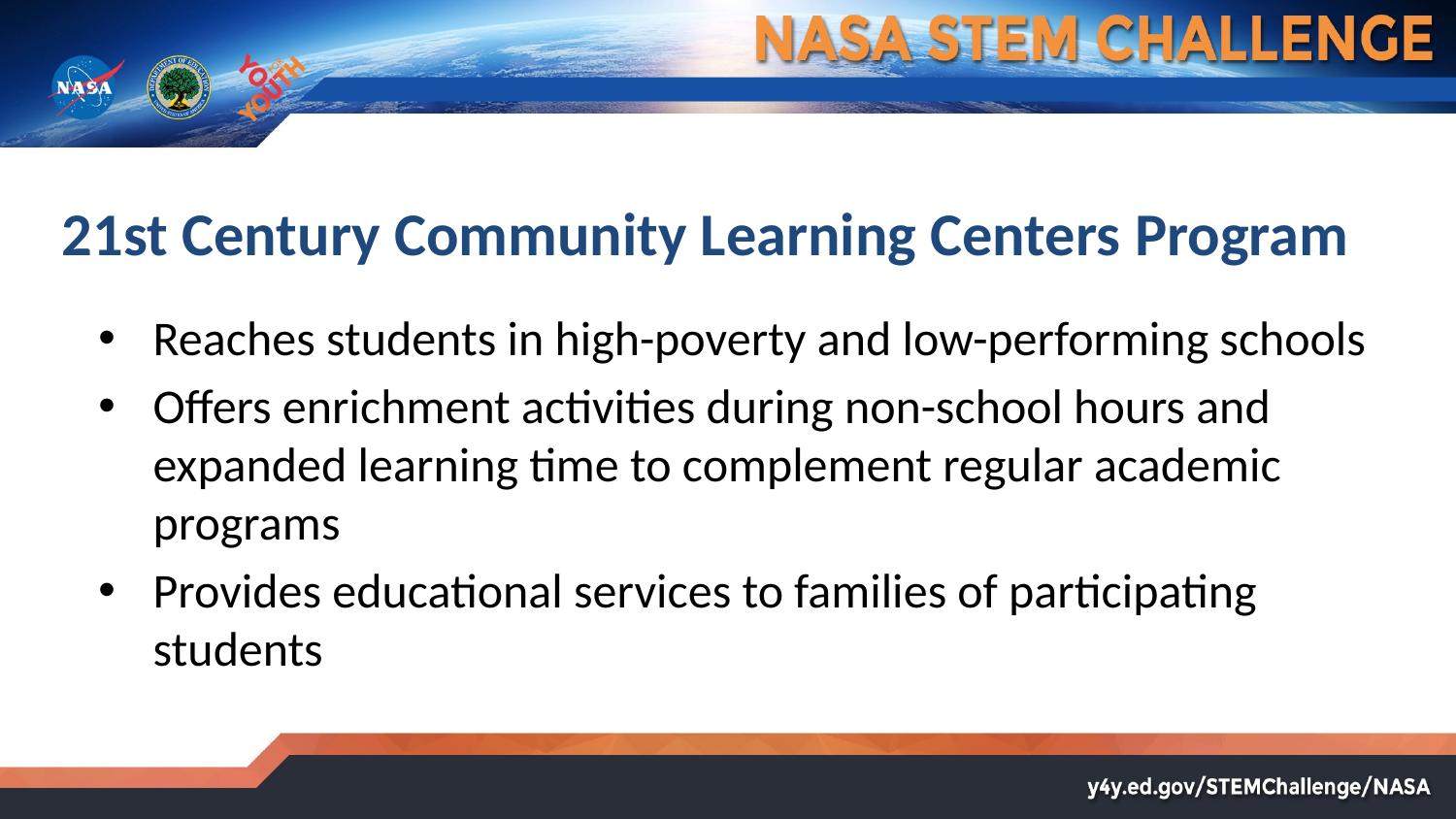

# 21st Century Community Learning Centers Program
Reaches students in high-poverty and low-performing schools
Offers enrichment activities during non-school hours and expanded learning time to complement regular academic programs
Provides educational services to families of participating students